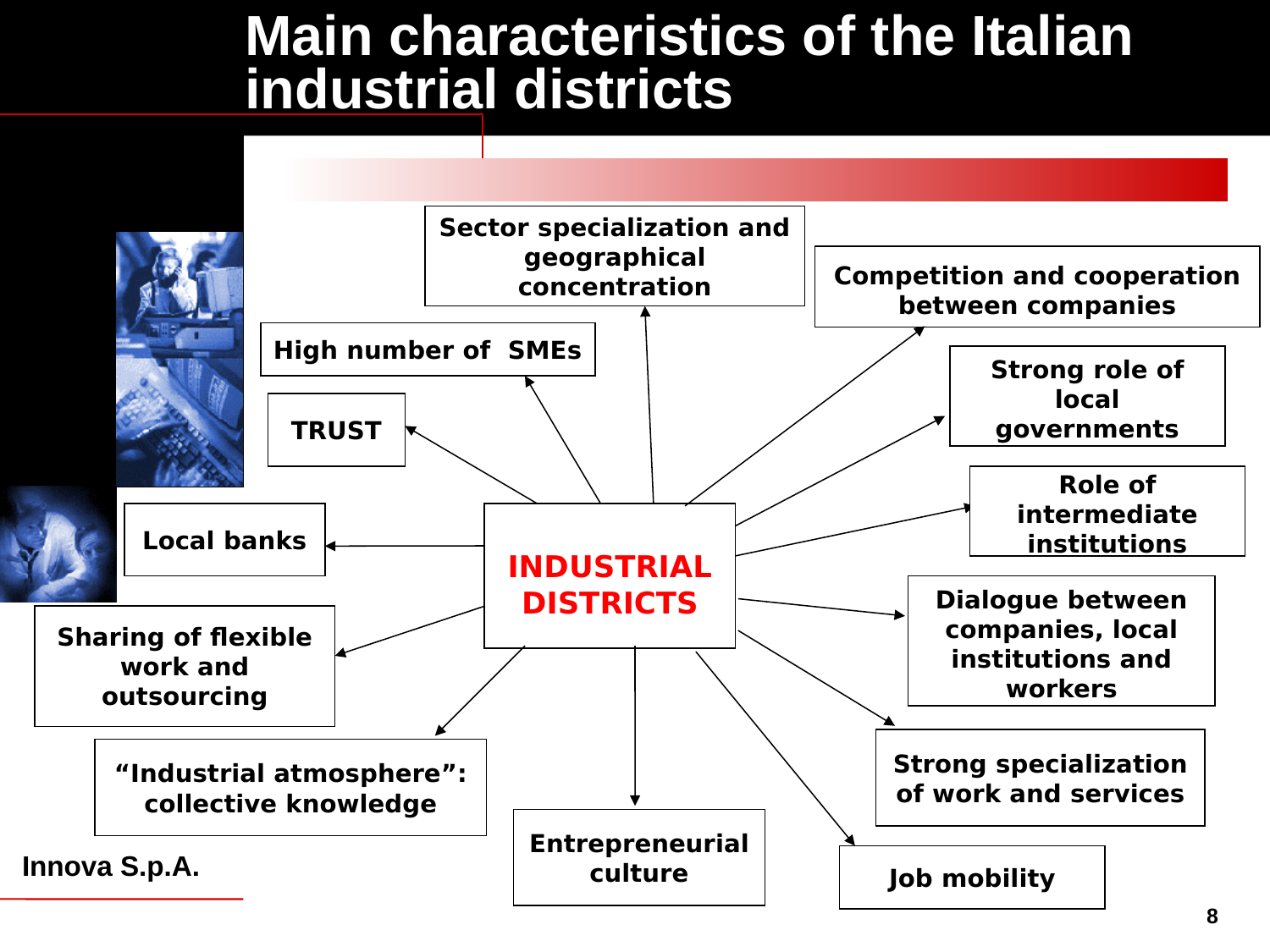

# Main characteristics of the Italian industrial districts
Sector specialization and geographical concentration
Competition and cooperation between companies

High number of  SMEs

Strong role of local governments

TRUST

Role of intermediate institutions
Local banks
INDUSTRIAL DISTRICTS

Dialogue between companies, local institutions and workers

Sharing of flexible work and outsourcing

Strong specialization of work and services
“Industrial atmosphere”: collective knowledge
Entrepreneurial culture
Job mobility